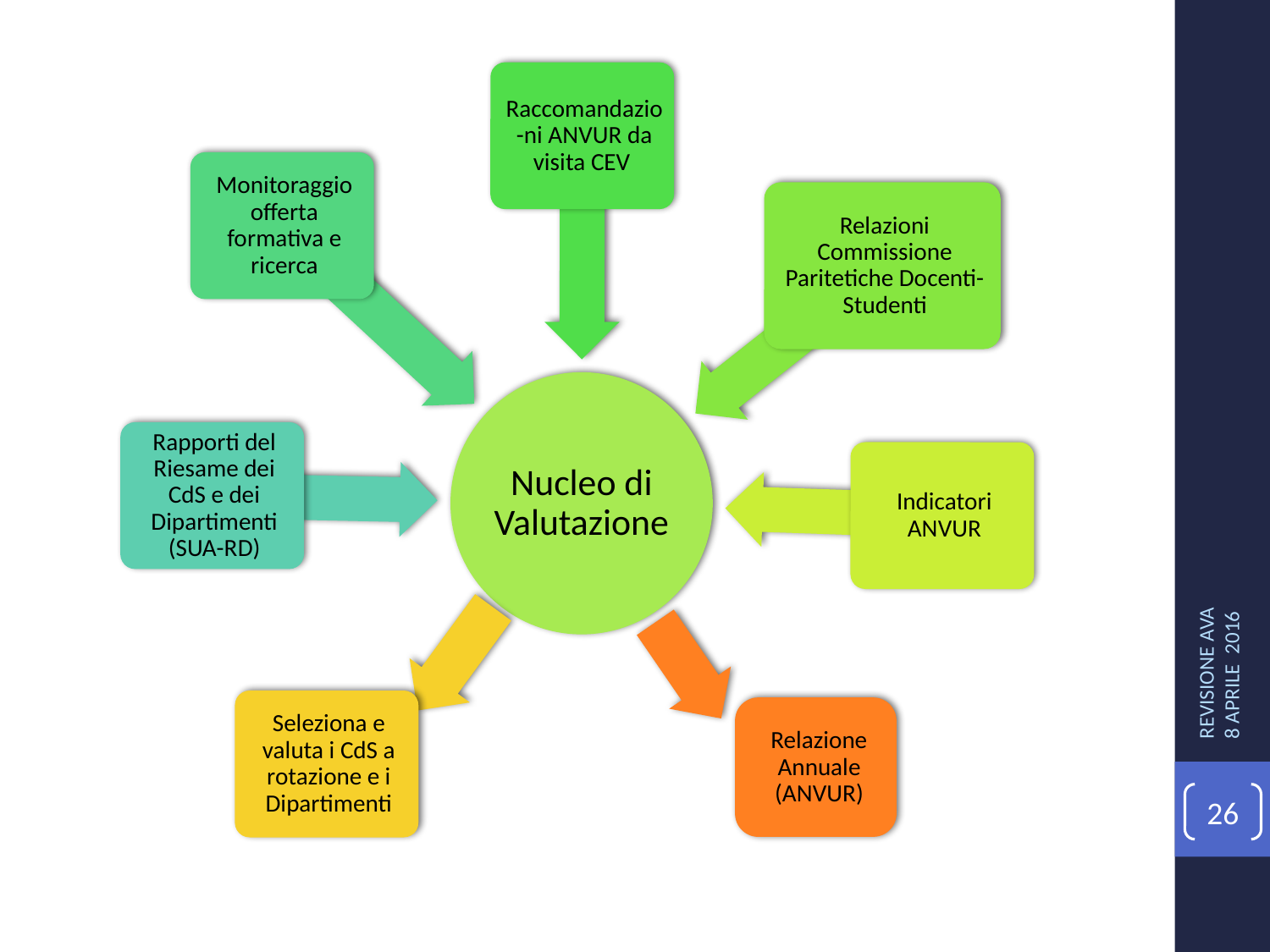

Nucleo di Valutazione
Rapporti del Riesame dei CdS e dei Dipartimenti (SUA-RD)
Monitoraggio offerta formativa e ricerca
Raccomandazio-ni ANVUR da visita CEV
Relazioni Commissione Paritetiche Docenti-Studenti
Indicatori ANVUR
Seleziona e valuta i CdS a rotazione e i Dipartimenti
Relazione Annuale (ANVUR)
REVISIONE AVA
8 APRILE  2016
26